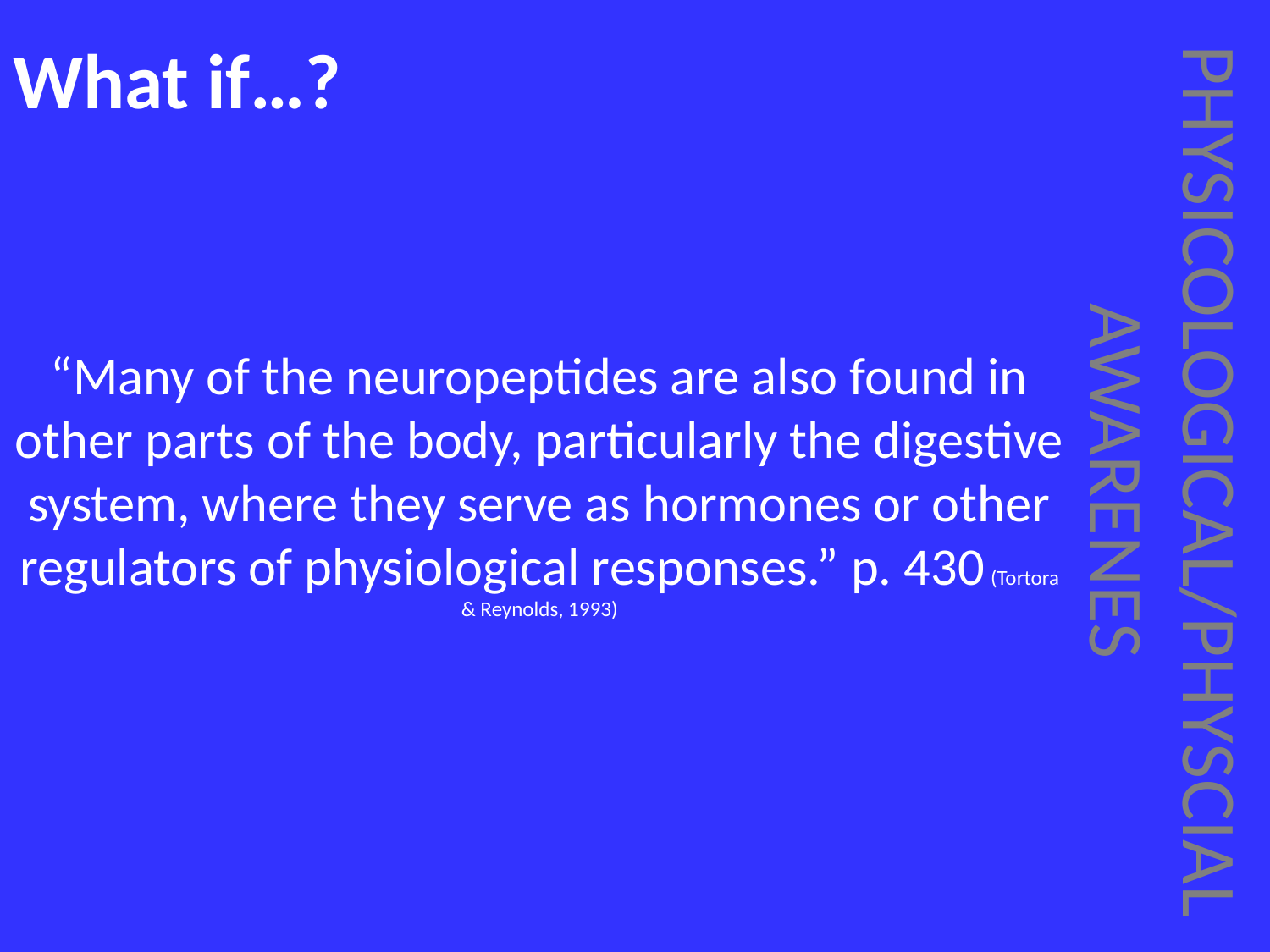

# What if…?
“Many of the neuropeptides are also found in other parts of the body, particularly the digestive system, where they serve as hormones or other regulators of physiological responses.” p. 430 (Tortora & Reynolds, 1993)
PHYSICOLOGICAL/PHYSCIAL AWARENES